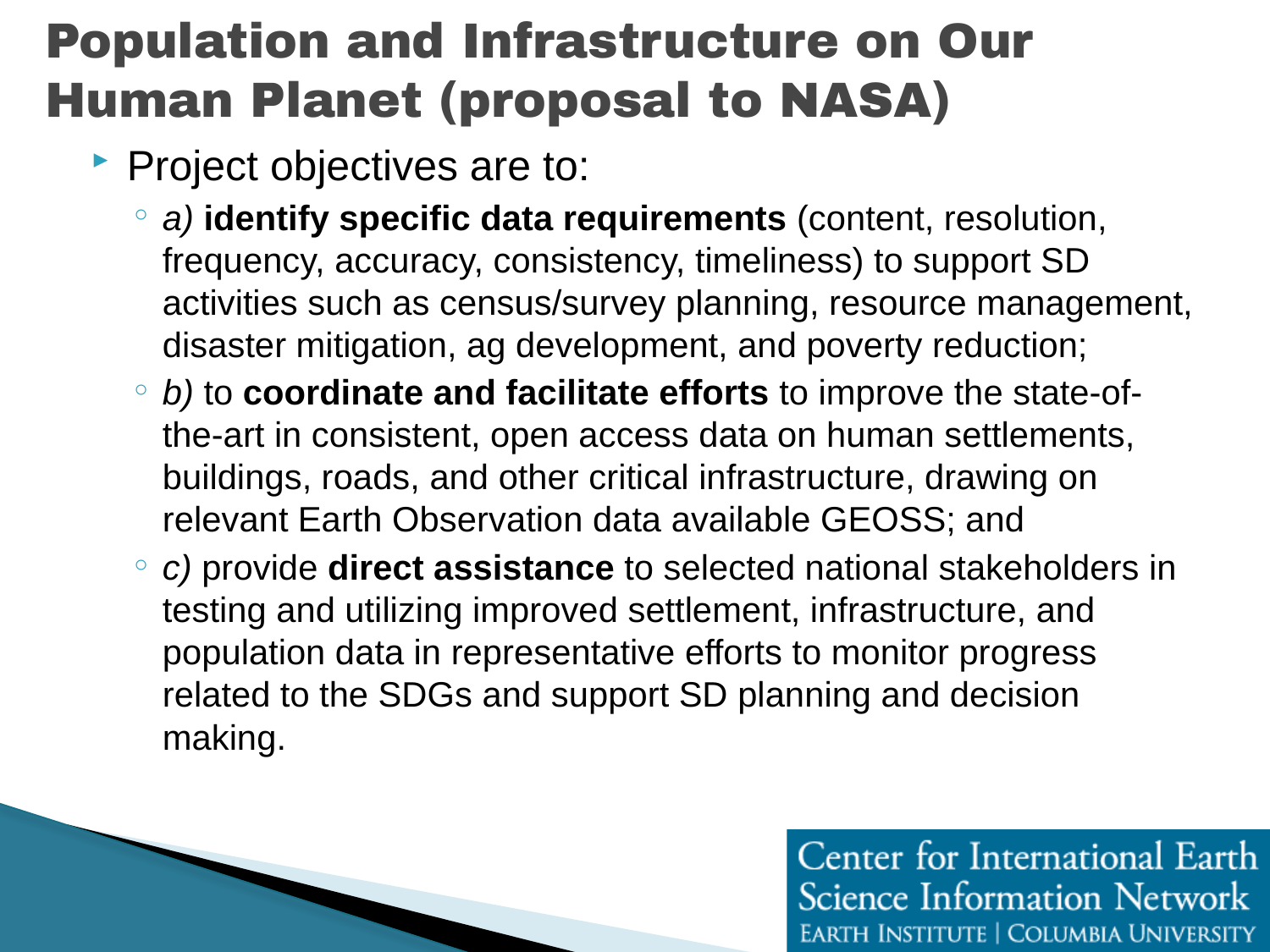

# Population and Infrastructure on Our Human Planet (proposal to NASA)
Project objectives are to:
a) identify specific data requirements (content, resolution, frequency, accuracy, consistency, timeliness) to support SD activities such as census/survey planning, resource management, disaster mitigation, ag development, and poverty reduction;
b) to coordinate and facilitate efforts to improve the state-of-the-art in consistent, open access data on human settlements, buildings, roads, and other critical infrastructure, drawing on relevant Earth Observation data available GEOSS; and
c) provide direct assistance to selected national stakeholders in testing and utilizing improved settlement, infrastructure, and population data in representative efforts to monitor progress related to the SDGs and support SD planning and decision making.